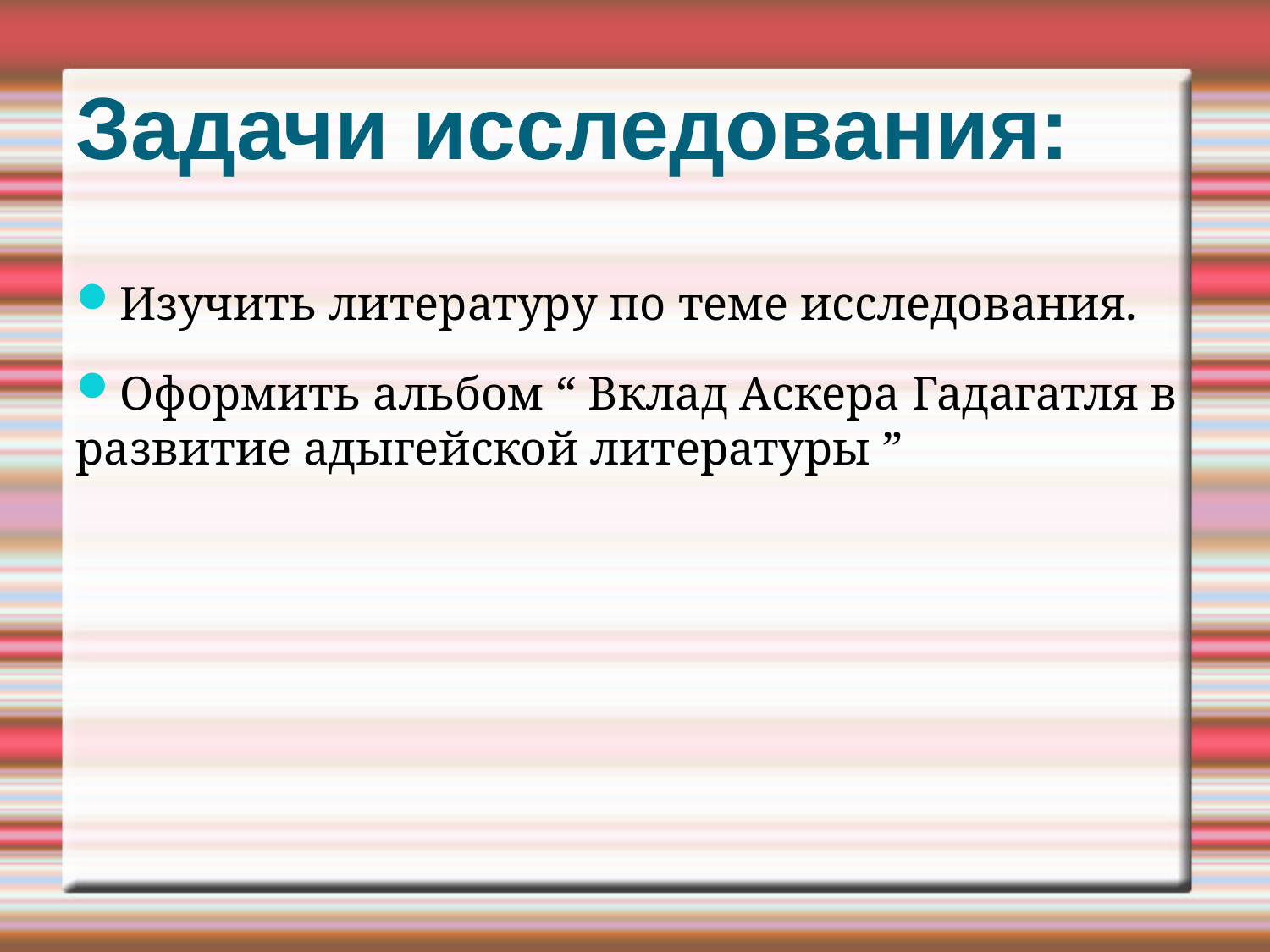

Задачи исследования:
Изучить литературу по теме исследования.
Оформить альбом “ Вклад Аскера Гадагатля в развитие адыгейской литературы ”